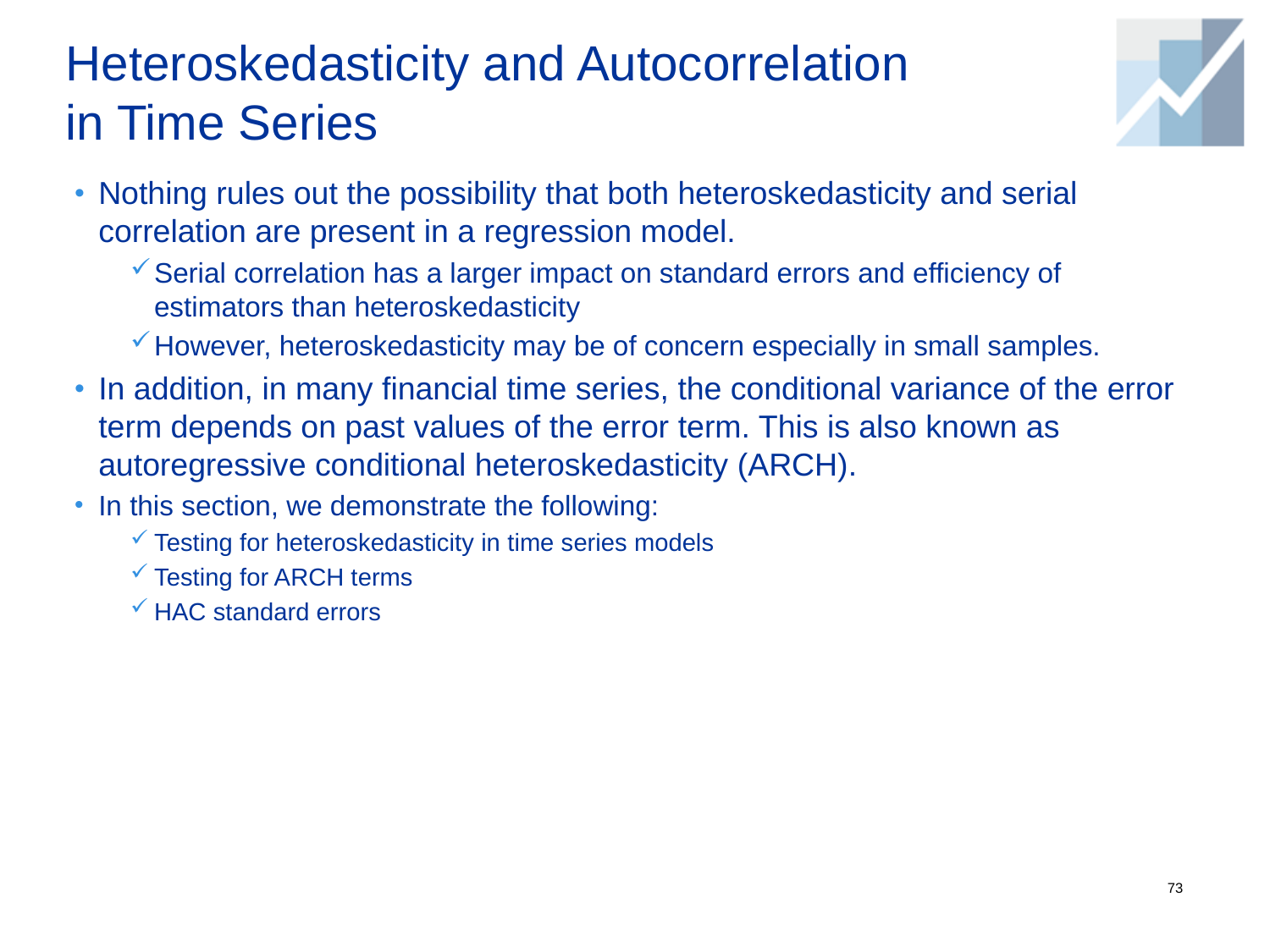

# Heteroskedasticity and Autocorrelation in Time Series
Nothing rules out the possibility that both heteroskedasticity and serial correlation are present in a regression model.
Serial correlation has a larger impact on standard errors and efficiency of estimators than heteroskedasticity
However, heteroskedasticity may be of concern especially in small samples.
In addition, in many financial time series, the conditional variance of the error term depends on past values of the error term. This is also known as autoregressive conditional heteroskedasticity (ARCH).
In this section, we demonstrate the following:
Testing for heteroskedasticity in time series models
Testing for ARCH terms
HAC standard errors

73